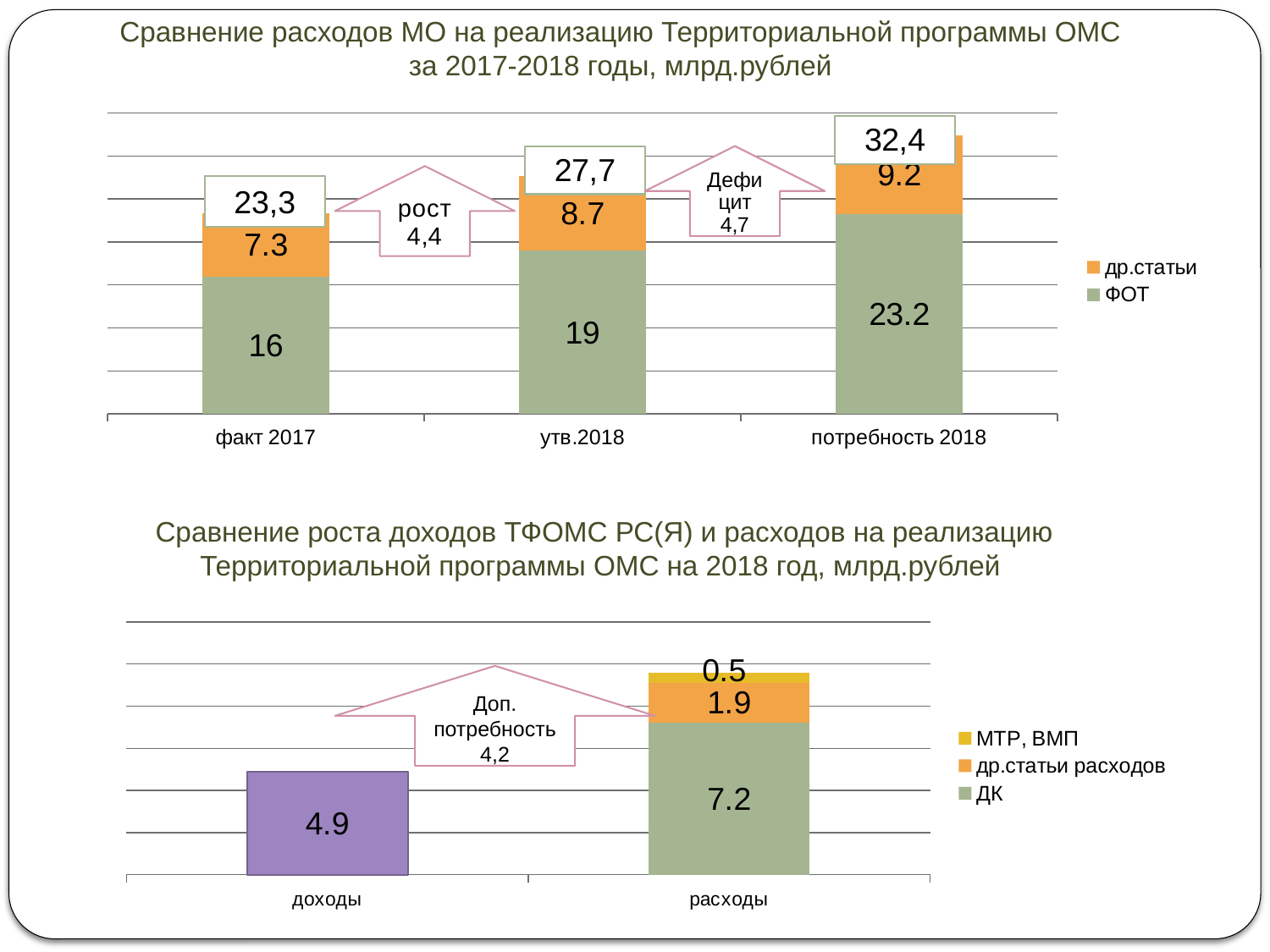

Сравнение расходов МО на реализацию Территориальной программы ОМС
за 2017-2018 годы, млрд.рублей

### Chart

| Category | ФОТ | др.статьи |
|---|---|---|
| факт 2017 | 16.0 | 7.3 |
| утв.2018 | 19.0 | 8.700000000000001 |
| потребность 2018 | 23.2 | 9.200000000000001 |
23,3
# Сравнение роста доходов ТФОМС РС(Я) и расходов на реализацию Территориальной программы ОМС на 2018 год, млрд.рублей

### Chart

| Category | ДК | др.статьи расходов | МТР, ВМП |
|---|---|---|---|
| доходы | 4.9 | 0.0 | 0.0 |
| расходы | 7.2 | 1.9000000000000001 | 0.5 |
Доп. потребность 4,2